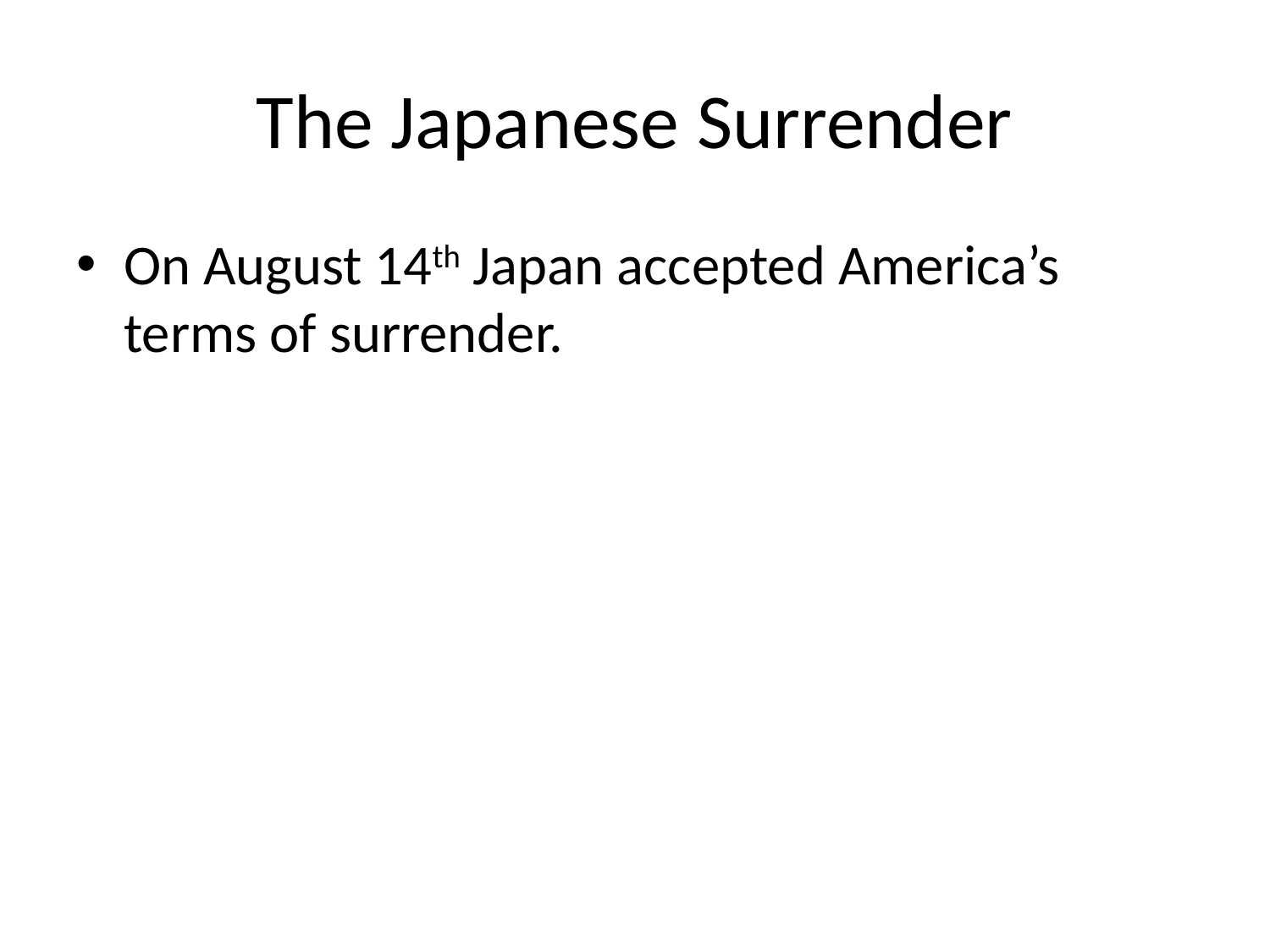

# The Japanese Surrender
On August 14th Japan accepted America’s terms of surrender.